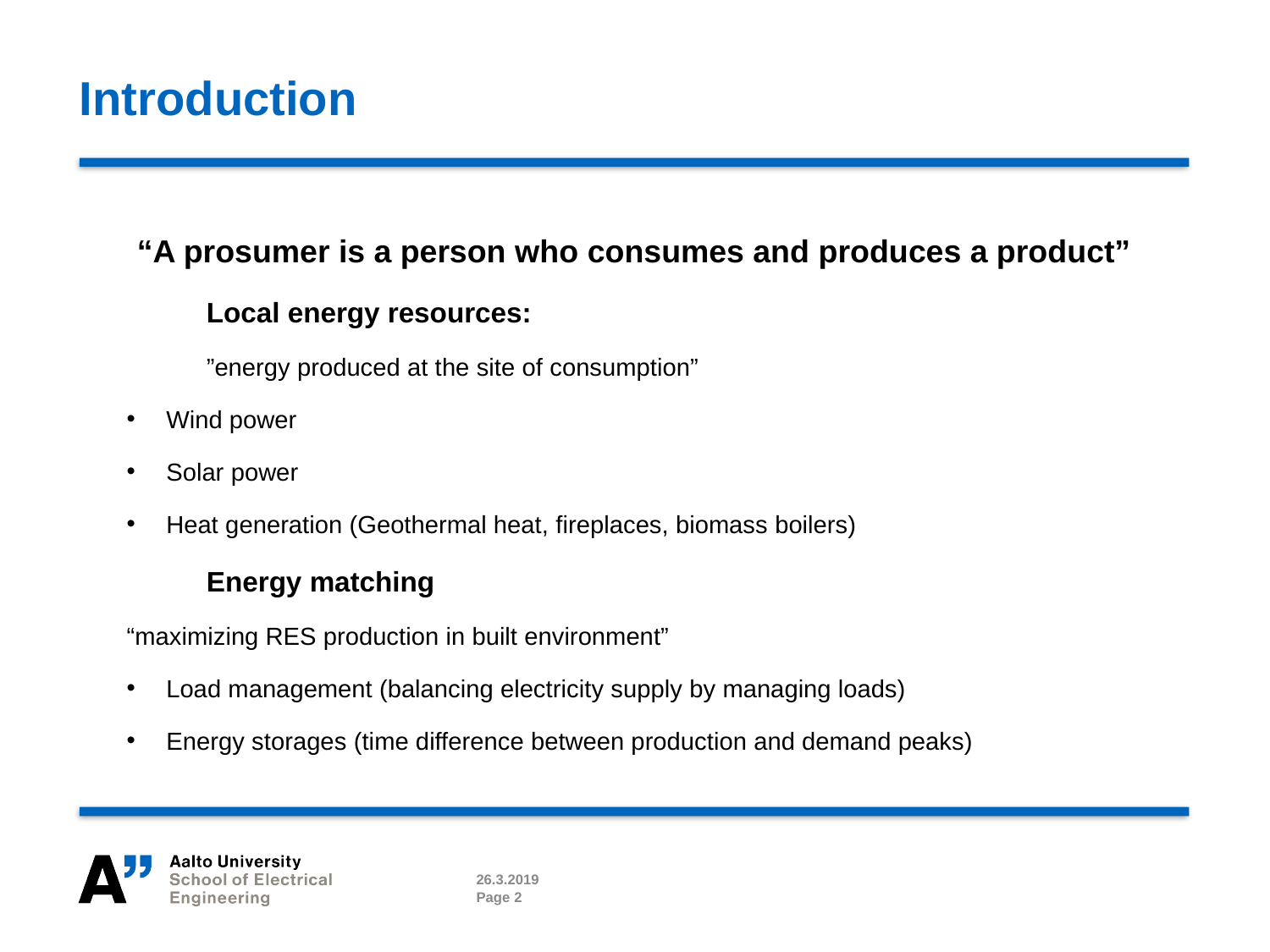

# Introduction
“A prosumer is a person who consumes and produces a product”
	Local energy resources:
	”energy produced at the site of consumption”
Wind power
Solar power
Heat generation (Geothermal heat, fireplaces, biomass boilers)
	Energy matching
“maximizing RES production in built environment”
Load management (balancing electricity supply by managing loads)
Energy storages (time difference between production and demand peaks)
26.3.2019
Page 2